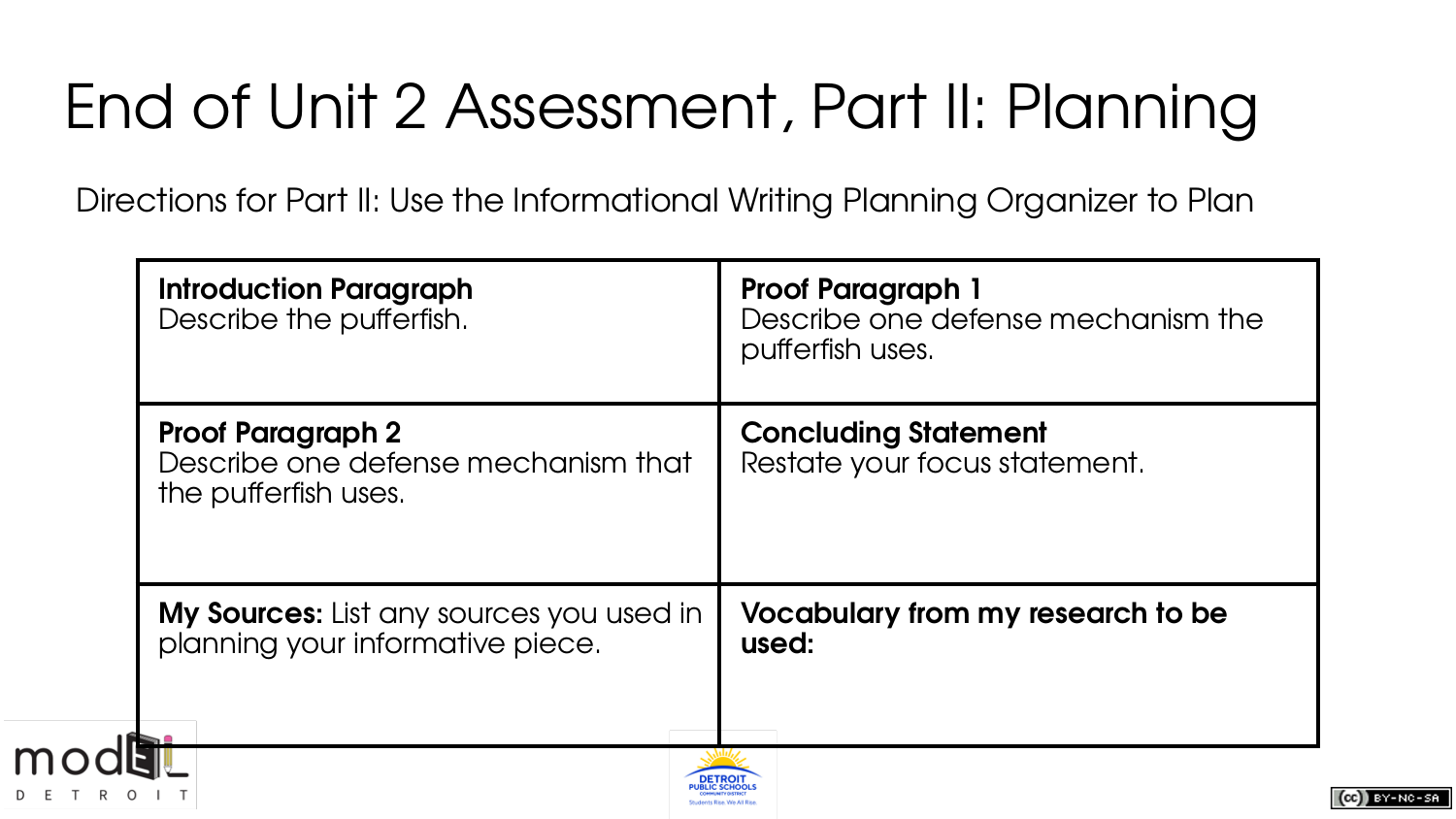

# End of Unit 2 Assessment, Part II: Planning
Directions for Part II: Use the Informational Writing Planning Organizer to Plan

| Introduction Paragraph Describe the pufferfish. | Proof Paragraph 1 Describe one defense mechanism the pufferfish uses. |
| --- | --- |
| Proof Paragraph 2 Describe one defense mechanism that the pufferfish uses. | Concluding Statement Restate your focus statement. |
| My Sources: List any sources you used in planning your informative piece. | Vocabulary from my research to be used: |